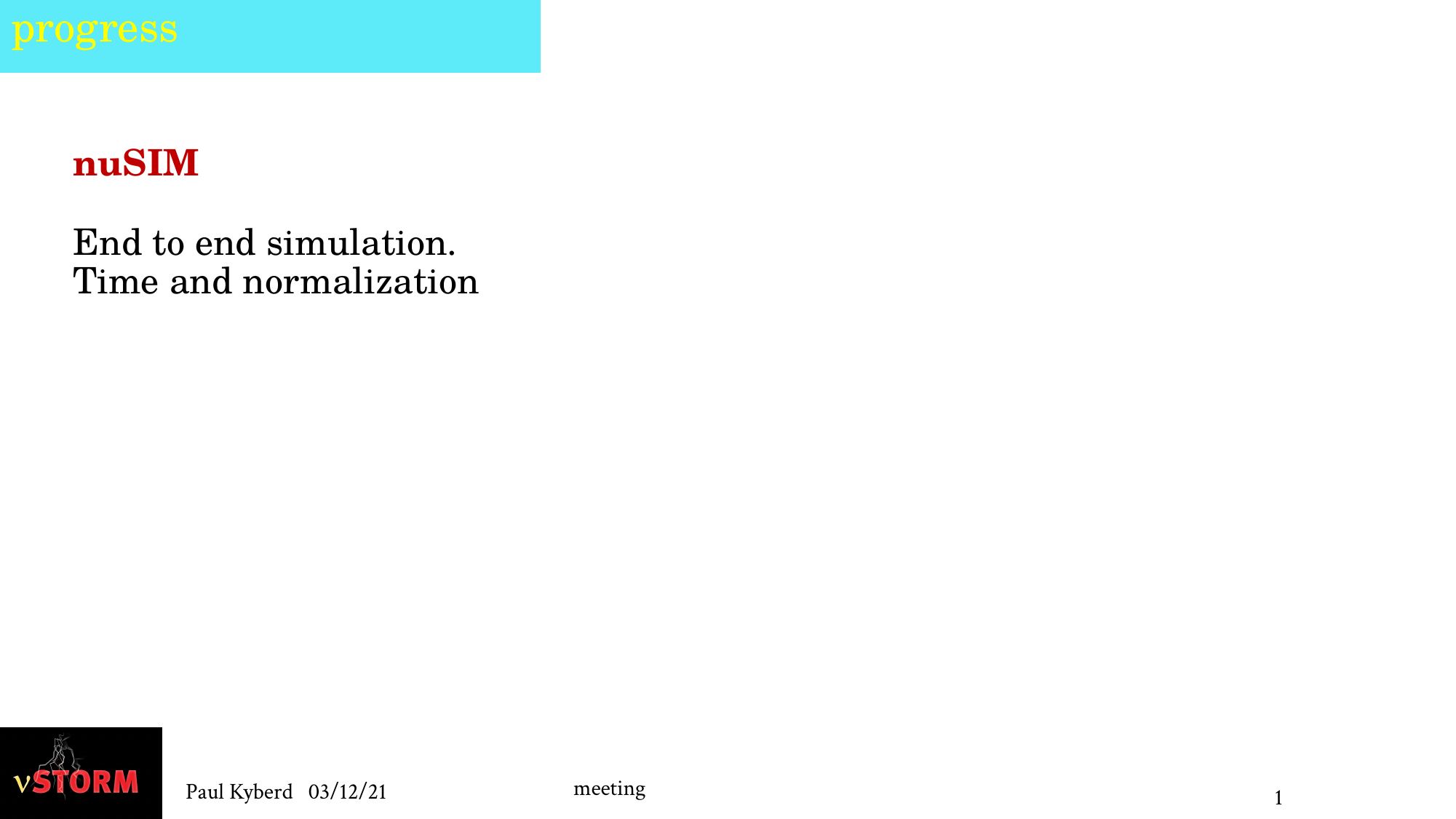

progress

nuSIM

End to end simulation.
Time and normalization

meeting
Paul Kyberd   03/12/21
1